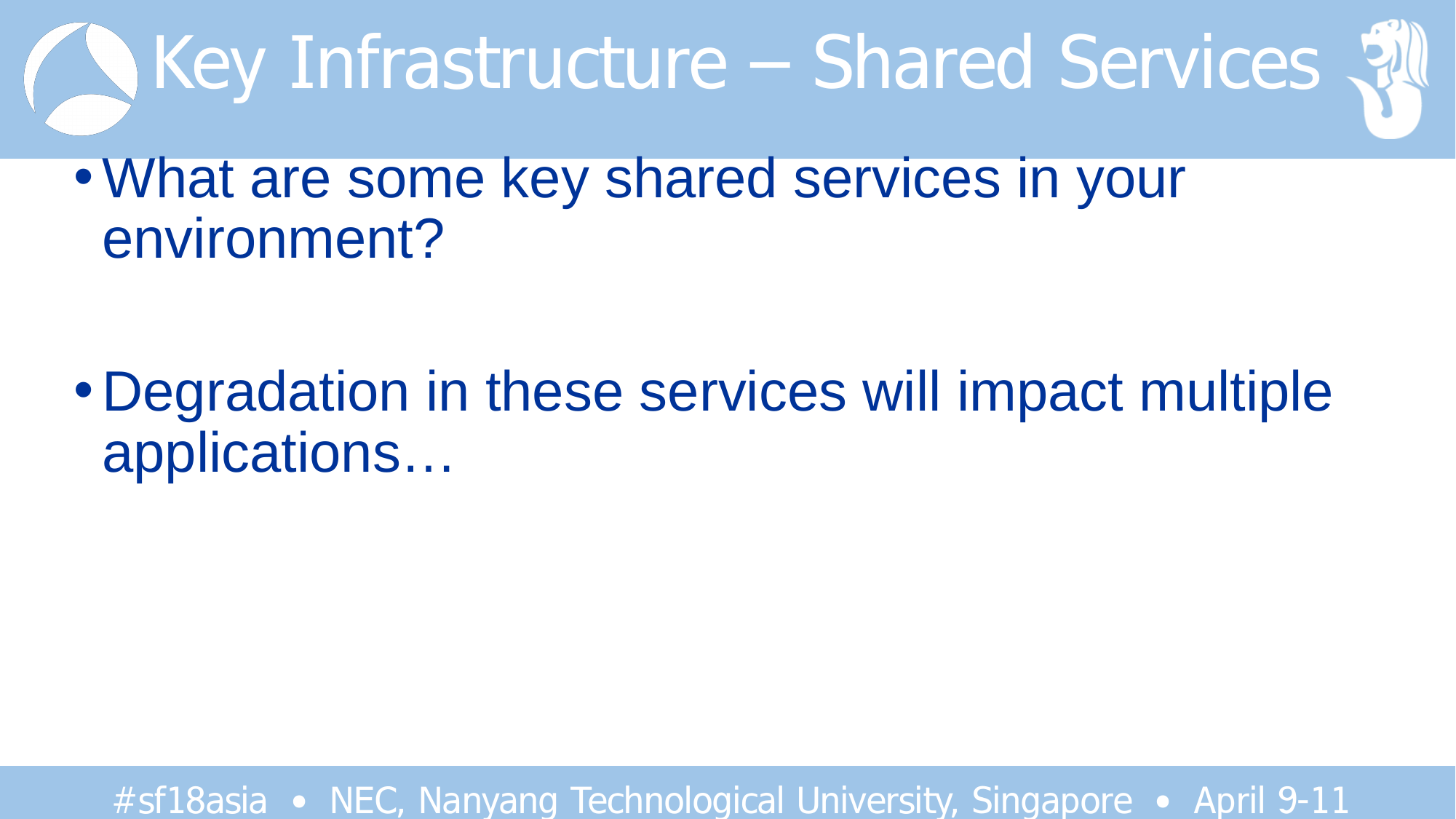

# Key Infrastructure – Shared Services
What are some key shared services in your environment?

Degradation in these services will impact multiple applications…